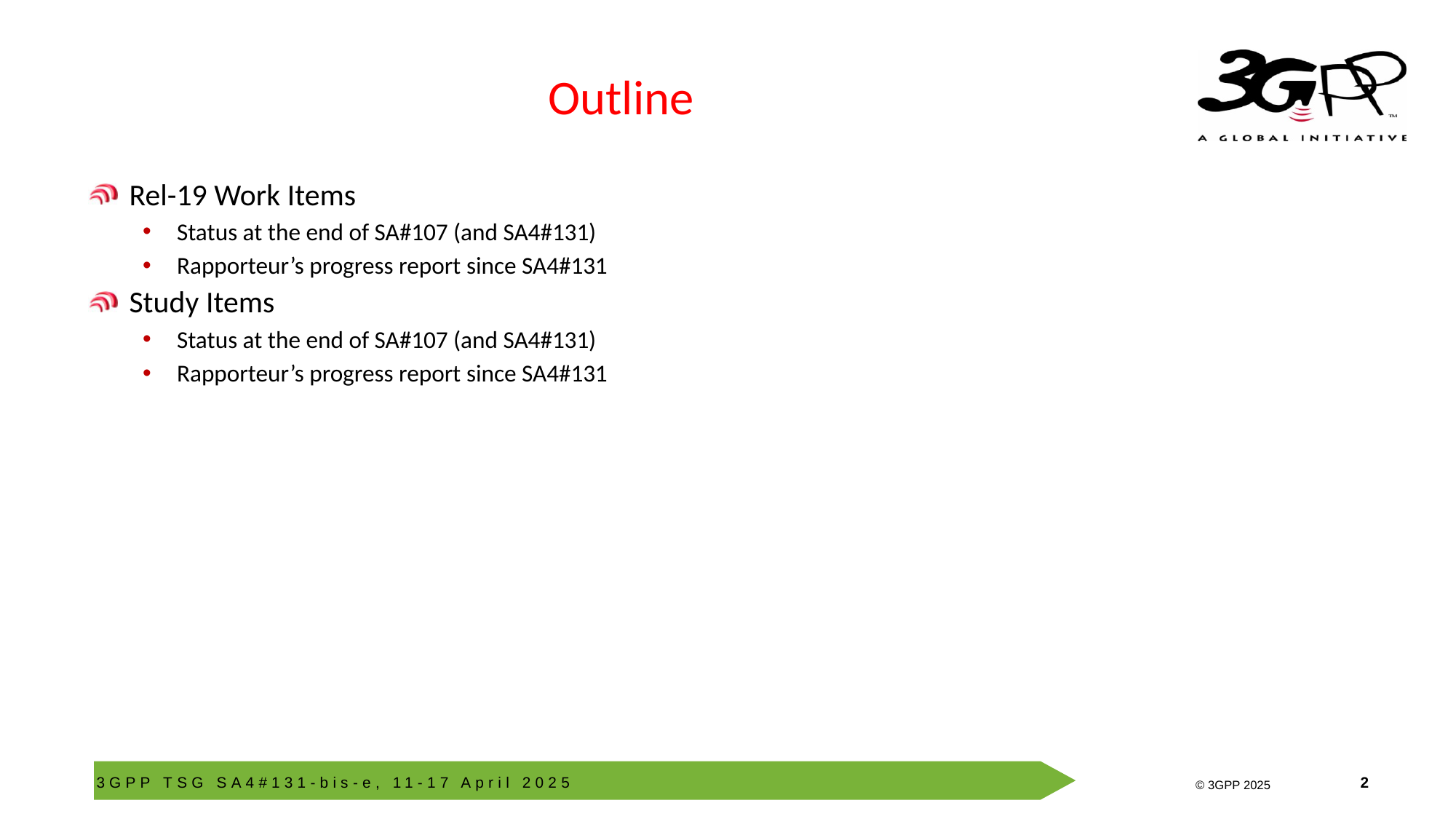

# Outline
Rel-19 Work Items
Status at the end of SA#107 (and SA4#131)
Rapporteur’s progress report since SA4#131
Study Items
Status at the end of SA#107 (and SA4#131)
Rapporteur’s progress report since SA4#131